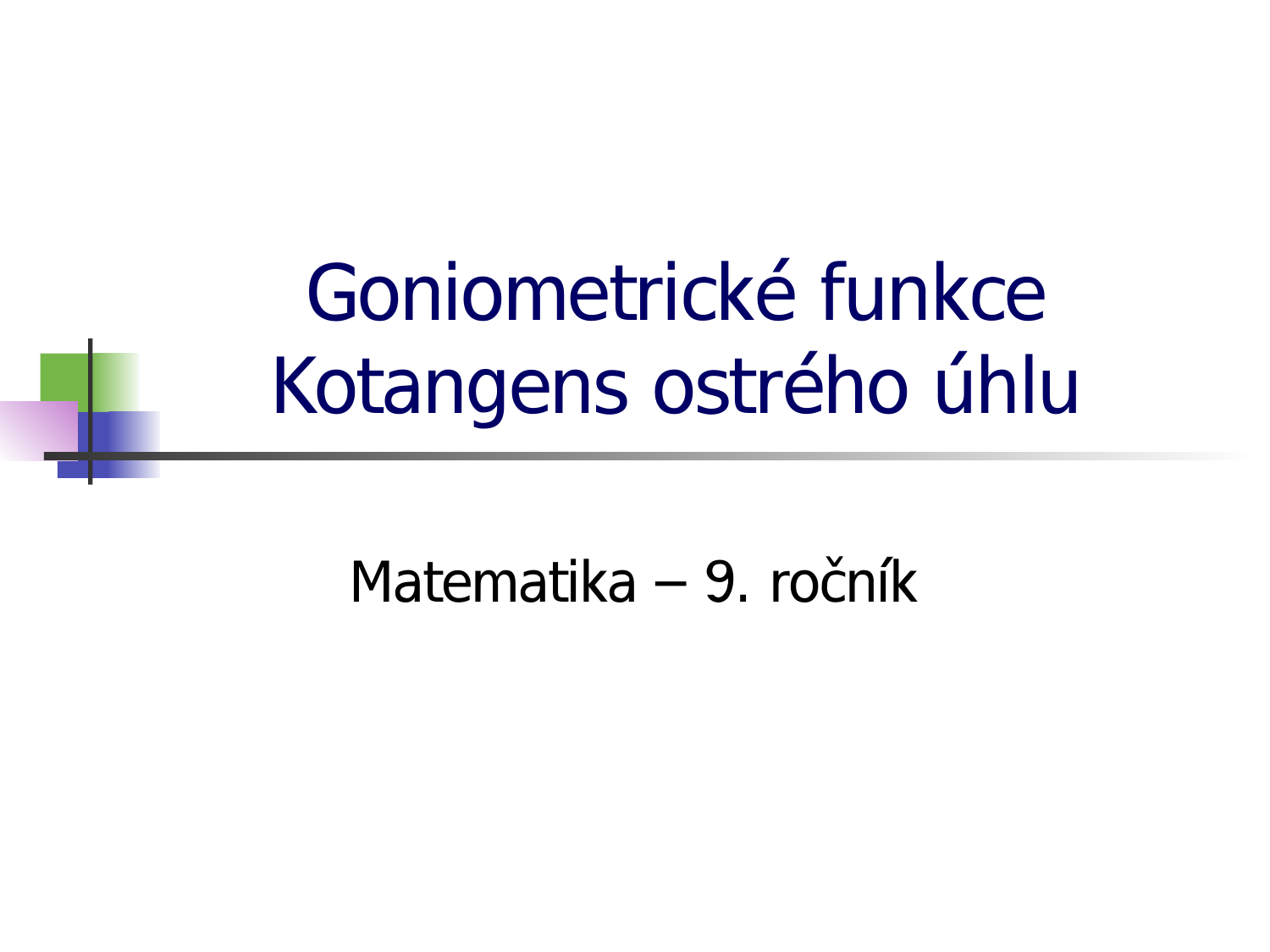

# Goniometrické funkce Kotangens ostrého úhlu
Matematika – 9. ročník